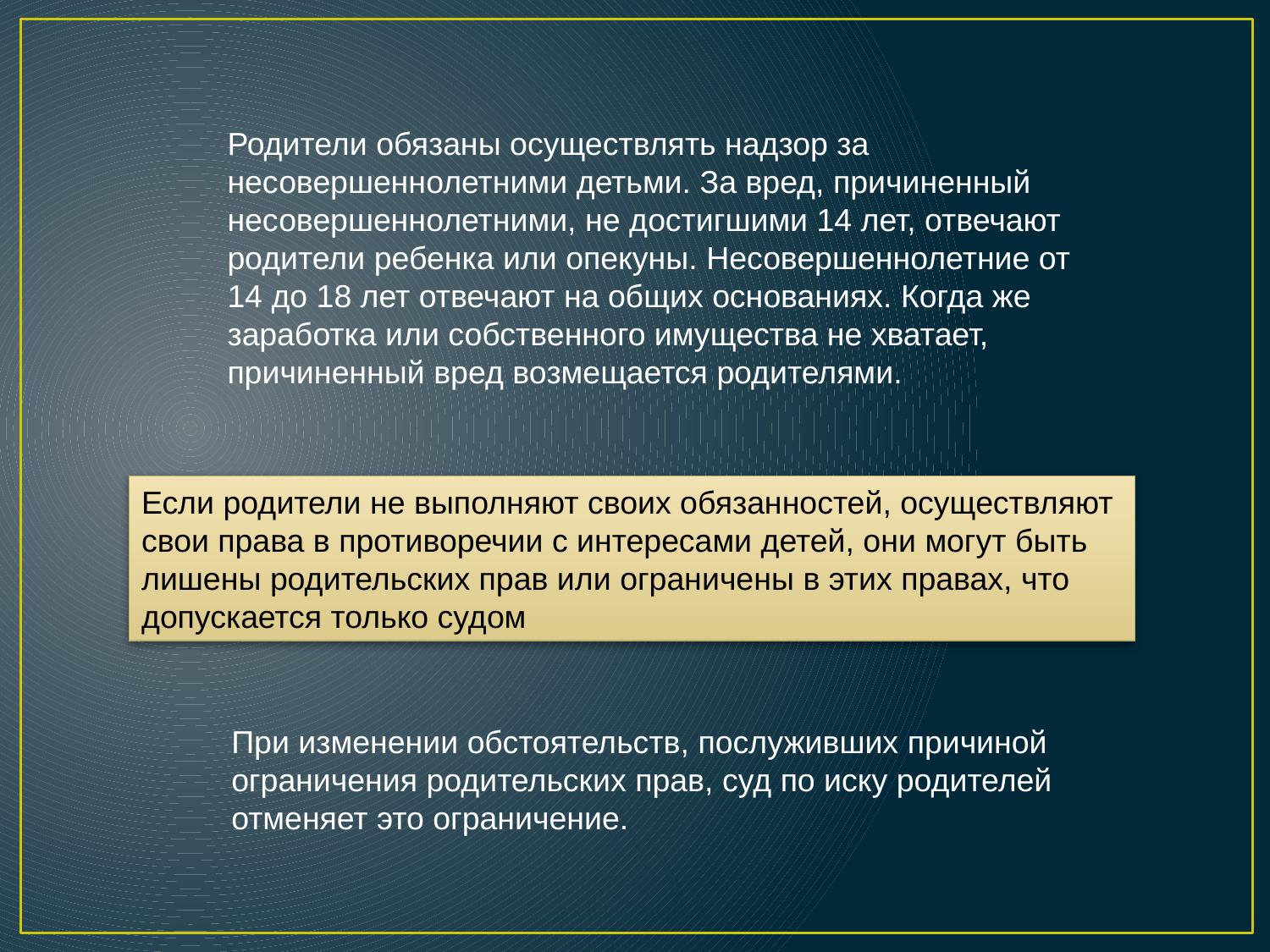

Родители обязаны осуществлять надзор за несовершеннолетними детьми. За вред, причиненный несовершеннолетними, не достигшими 14 лет, отвечают родители ребенка или опекуны. Несовершеннолетние от 14 до 18 лет отвечают на общих основаниях. Когда же заработка или собственного имущества не хватает, причиненный вред возмещается родителями.
Если родители не выполняют своих обязанностей, осуществляют свои права в противоречии с интересами детей, они могут быть лишены родительских прав или ограничены в этих правах, что допускается только судом
При изменении обстоятельств, послуживших причиной ограничения родительских прав, суд по иску родителей отменяет это ограничение.